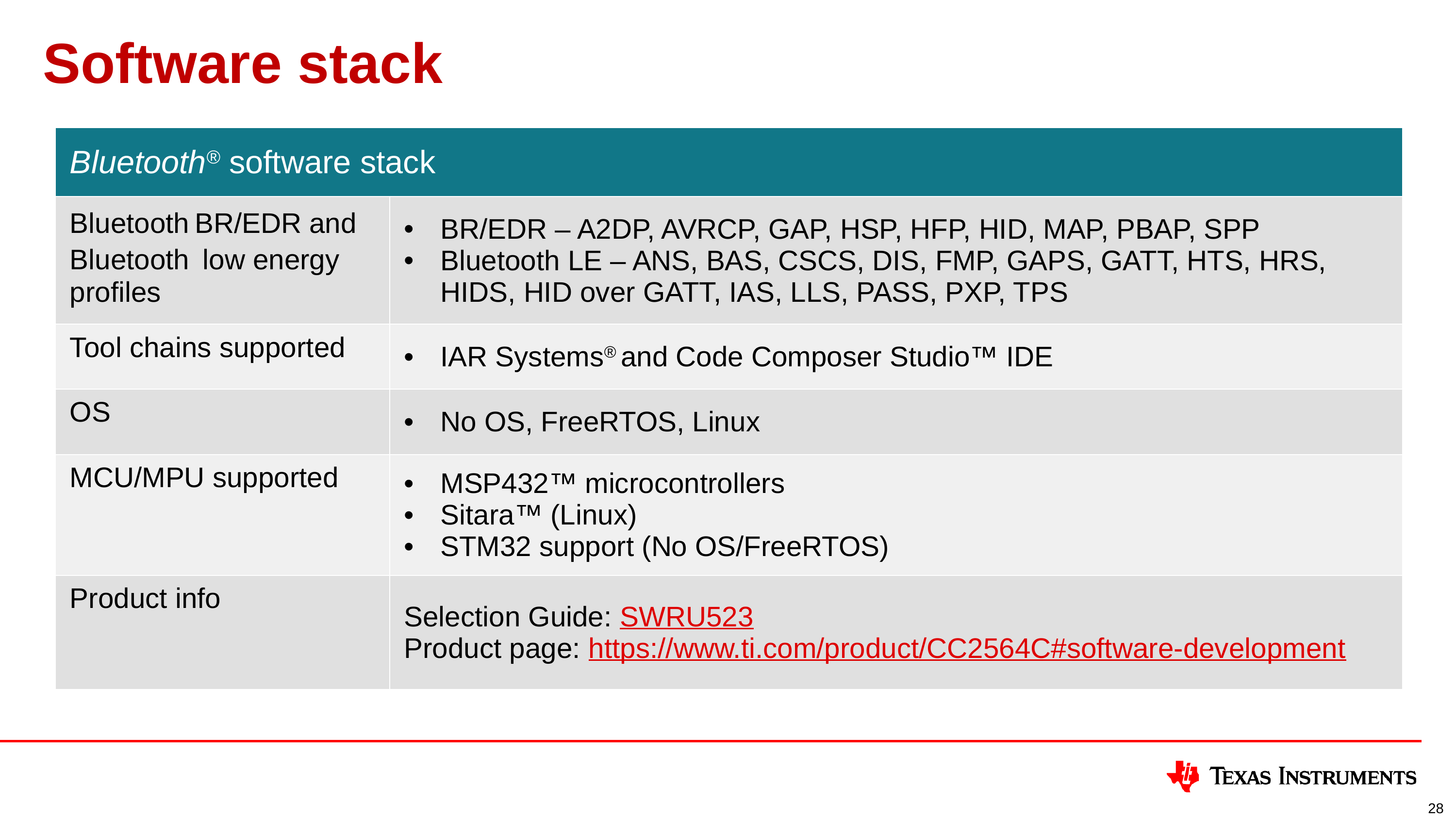

# Software stack
| Bluetooth® software stack |  |
| --- | --- |
| Bluetooth BR/EDR and Bluetooth low energy profiles | BR/EDR – A2DP, AVRCP, GAP, HSP, HFP, HID, MAP, PBAP, SPP Bluetooth LE – ANS, BAS, CSCS, DIS, FMP, GAPS, GATT, HTS, HRS, HIDS, HID over GATT, IAS, LLS, PASS, PXP, TPS |
| Tool chains supported | IAR Systems® and Code Composer Studio™ IDE |
| OS | No OS, FreeRTOS, Linux |
| MCU/MPU supported | MSP432™ microcontrollers Sitara™ (Linux) STM32 support (No OS/FreeRTOS) |
| Product info | Selection Guide: SWRU523 Product page: https://www.ti.com/product/CC2564C#software-development |
28